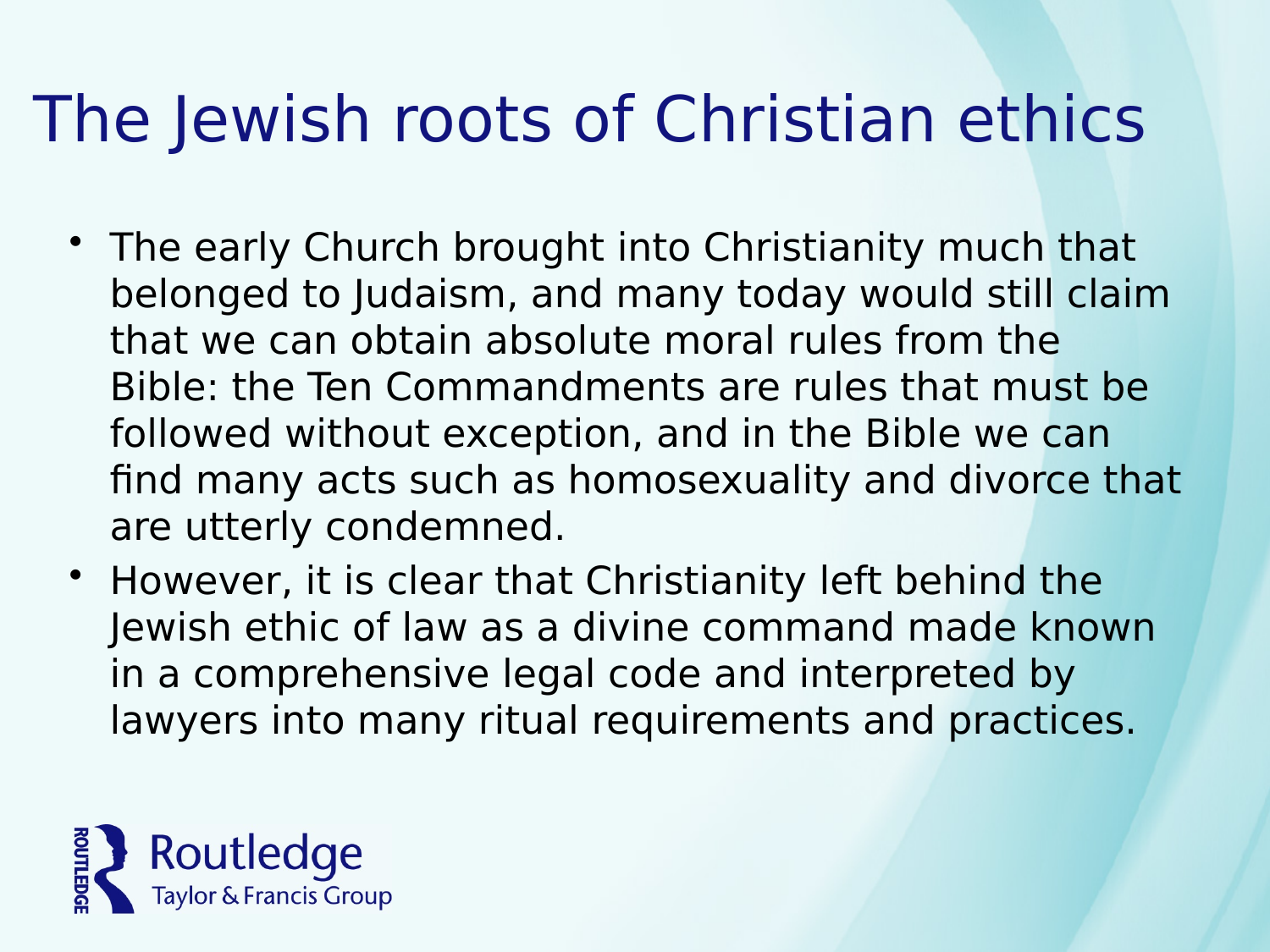

# The Jewish roots of Christian ethics
The early Church brought into Christianity much that belonged to Judaism, and many today would still claim that we can obtain absolute moral rules from the Bible: the Ten Commandments are rules that must be followed without exception, and in the Bible we can find many acts such as homosexuality and divorce that are utterly condemned.
However, it is clear that Christianity left behind the Jewish ethic of law as a divine command made known in a comprehensive legal code and interpreted by lawyers into many ritual requirements and practices.